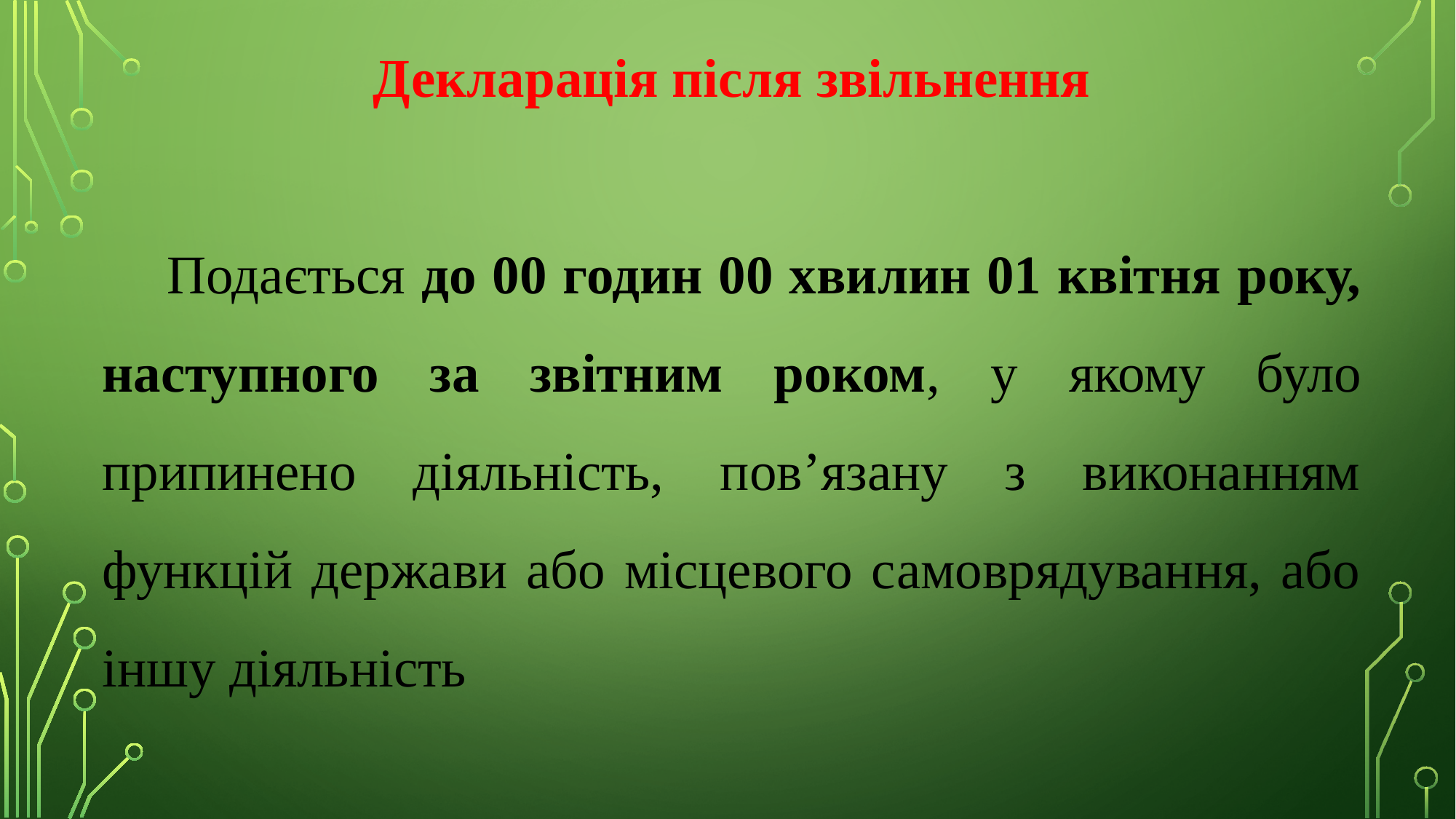

Декларація після звільнення

    Подається до 00 годин 00 хвилин 01 квітня року, наступного за звітним роком, у якому було припинено діяльність, пов’язану з виконанням функцій держави або місцевого самоврядування, або іншу діяльність